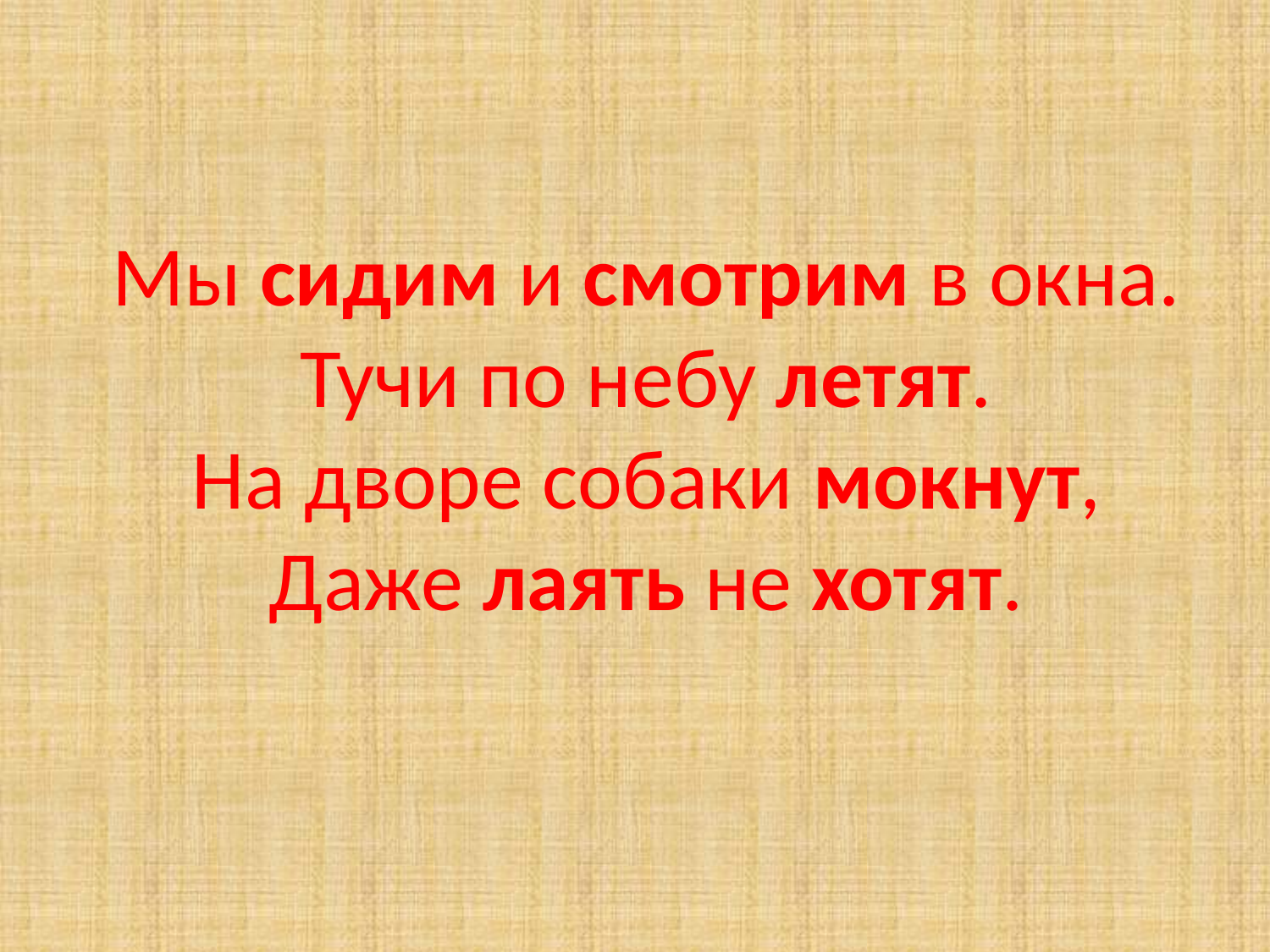

# Мы сидим и смотрим в окна. Тучи по небу летят. На дворе собаки мокнут, Даже лаять не хотят.